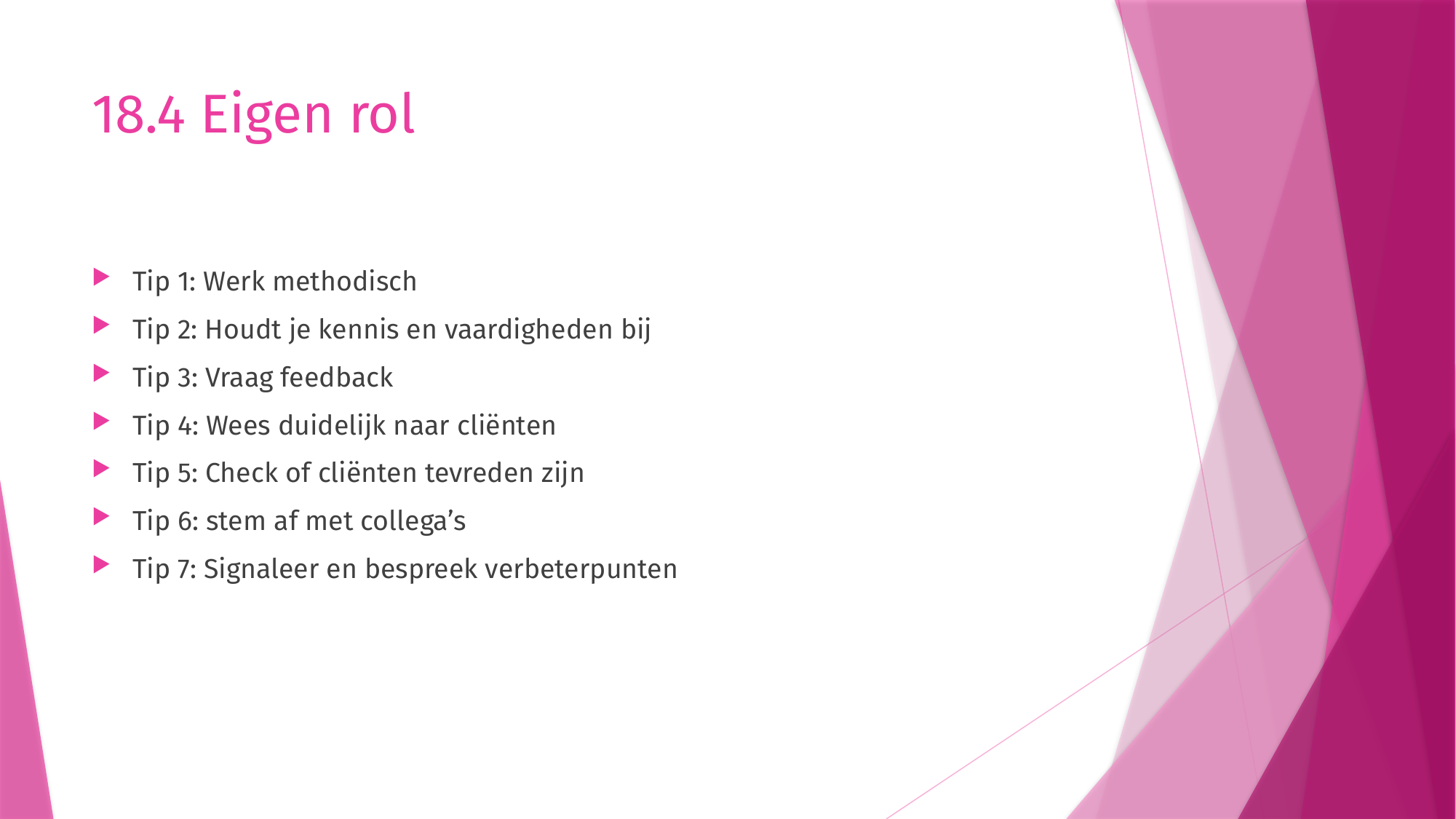

# 18.4 Eigen rol
Tip 1: Werk methodisch
Tip 2: Houdt je kennis en vaardigheden bij
Tip 3: Vraag feedback
Tip 4: Wees duidelijk naar cliënten
Tip 5: Check of cliënten tevreden zijn
Tip 6: stem af met collega’s
Tip 7: Signaleer en bespreek verbeterpunten